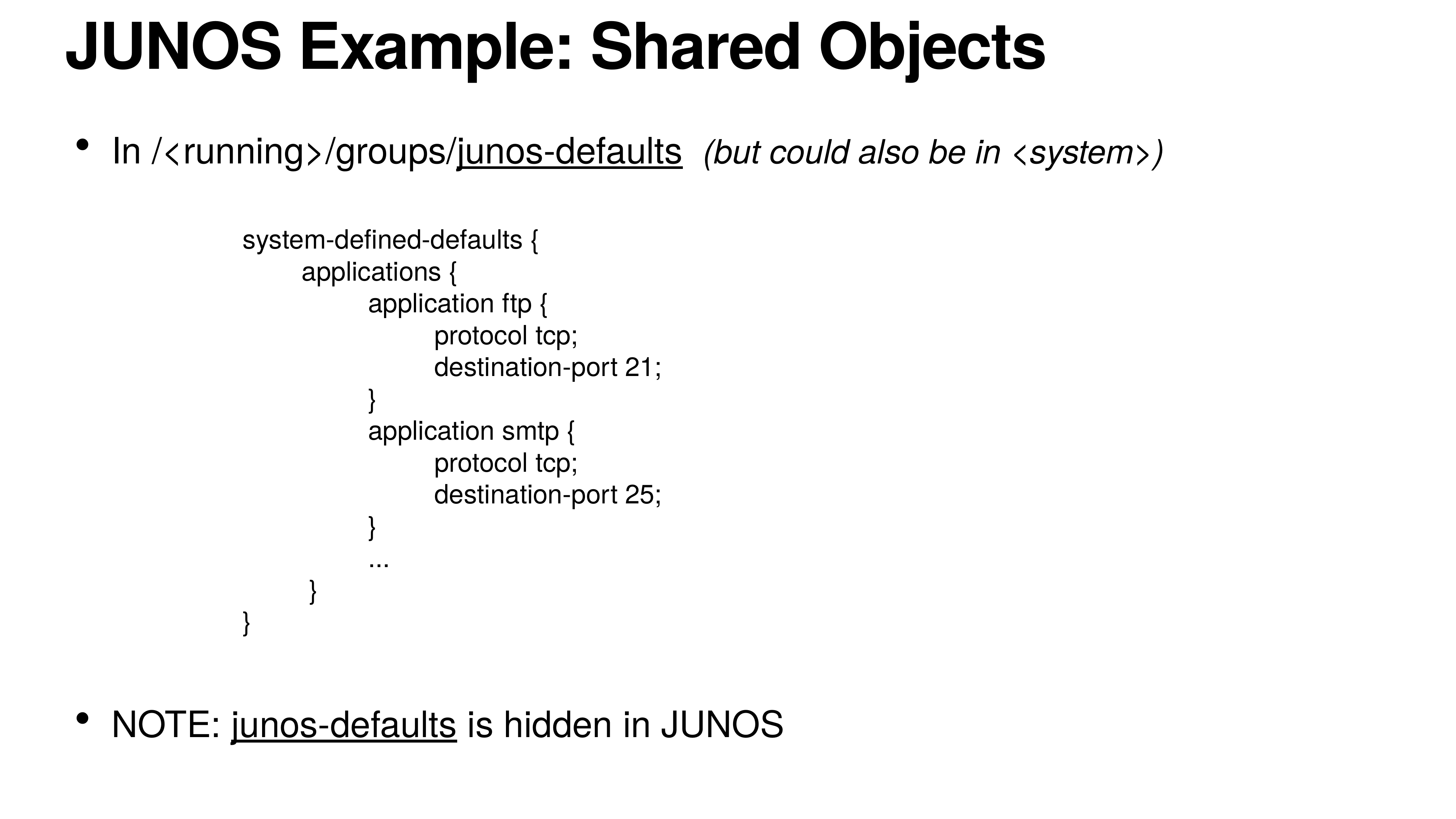

# JUNOS Example: Shared Objects
In /<running>/groups/junos-defaults  (but could also be in <system>)
         system-defined-defaults {
                 applications {
                          application ftp {
                                   protocol tcp;
                                   destination-port 21;
                          }
                          application smtp {
                                   protocol tcp;
                                   destination-port 25;
                          }
                          ...
                  }
         }
NOTE: junos-defaults is hidden in JUNOS
17